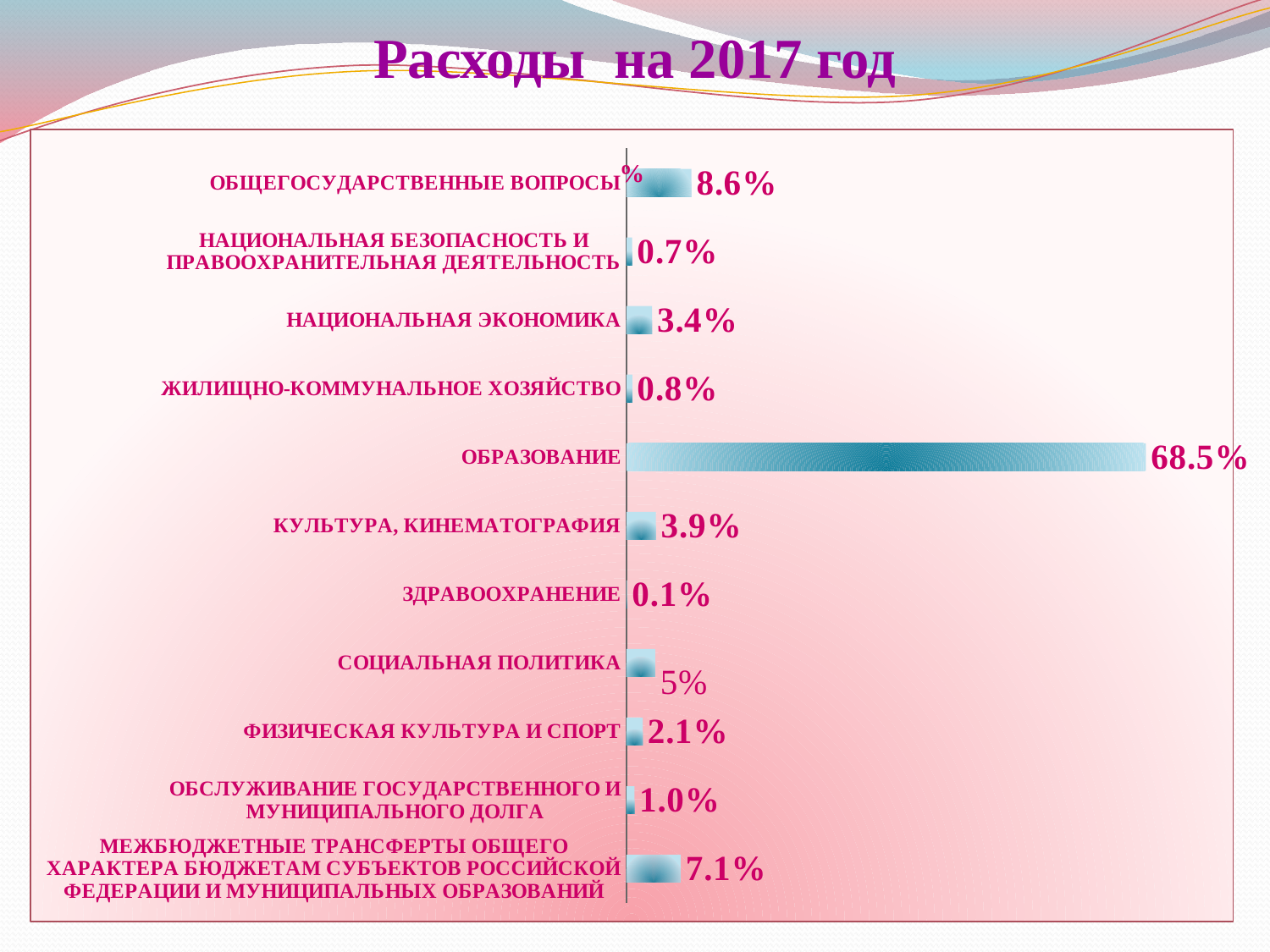

# Расходы  на 2017 год

### Chart:

| Category | % |
|---|---|
| МЕЖБЮДЖЕТНЫЕ ТРАНСФЕРТЫ ОБЩЕГО ХАРАКТЕРА БЮДЖЕТАМ СУБЪЕКТОВ РОССИЙСКОЙ ФЕДЕРАЦИИ И МУНИЦИПАЛЬНЫХ ОБРАЗОВАНИЙ | 0.07140957257524094 |
| ОБСЛУЖИВАНИЕ ГОСУДАРСТВЕННОГО И МУНИЦИПАЛЬНОГО ДОЛГА | 0.010466314793814994 |
| ФИЗИЧЕСКАЯ КУЛЬТУРА И СПОРТ | 0.021285065294453717 |
| СОЦИАЛЬНАЯ ПОЛИТИКА | 0.03790271239432162 |
| ЗДРАВООХРАНЕНИЕ | 0.0007898578897732382 |
| КУЛЬТУРА, КИНЕМАТОГРАФИЯ | 0.03883435396183507 |
| ОБРАЗОВАНИЕ | 0.6849293858673491 |
| ЖИЛИЩНО-КОММУНАЛЬНОЕ ХОЗЯЙСТВО | 0.007666505811037524 |
| НАЦИОНАЛЬНАЯ ЭКОНОМИКА | 0.0337287460545482 |
| НАЦИОНАЛЬНАЯ БЕЗОПАСНОСТЬ И ПРАВООХРАНИТЕЛЬНАЯ ДЕЯТЕЛЬНОСТЬ | 0.007465133914404524 |
| ОБЩЕГОСУДАРСТВЕННЫЕ ВОПРОСЫ | 0.08552235144322108 |